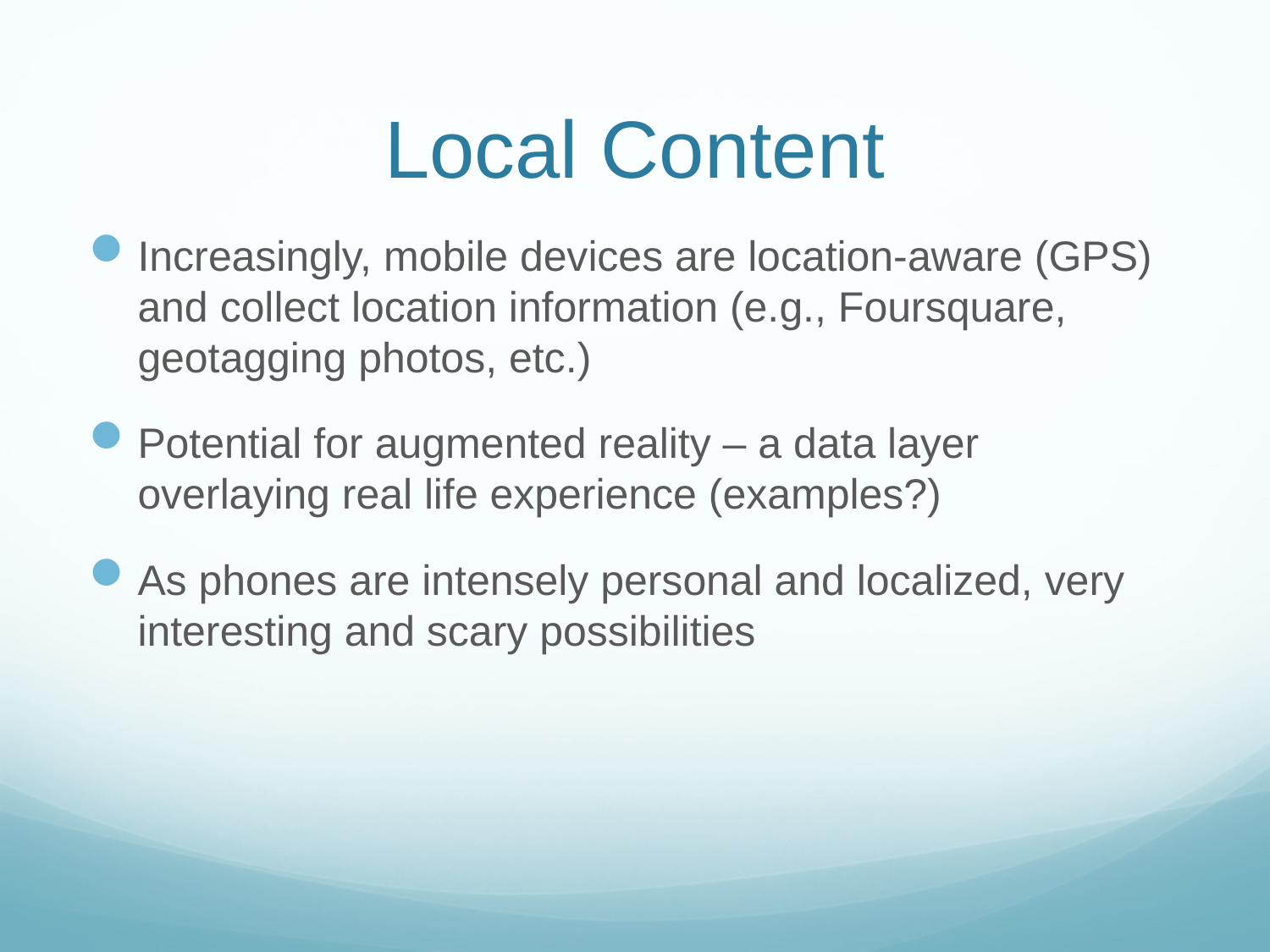

# Local Content
Increasingly, mobile devices are location-aware (GPS) and collect location information (e.g., Foursquare, geotagging photos, etc.)
Potential for augmented reality – a data layer overlaying real life experience (examples?)
As phones are intensely personal and localized, very interesting and scary possibilities